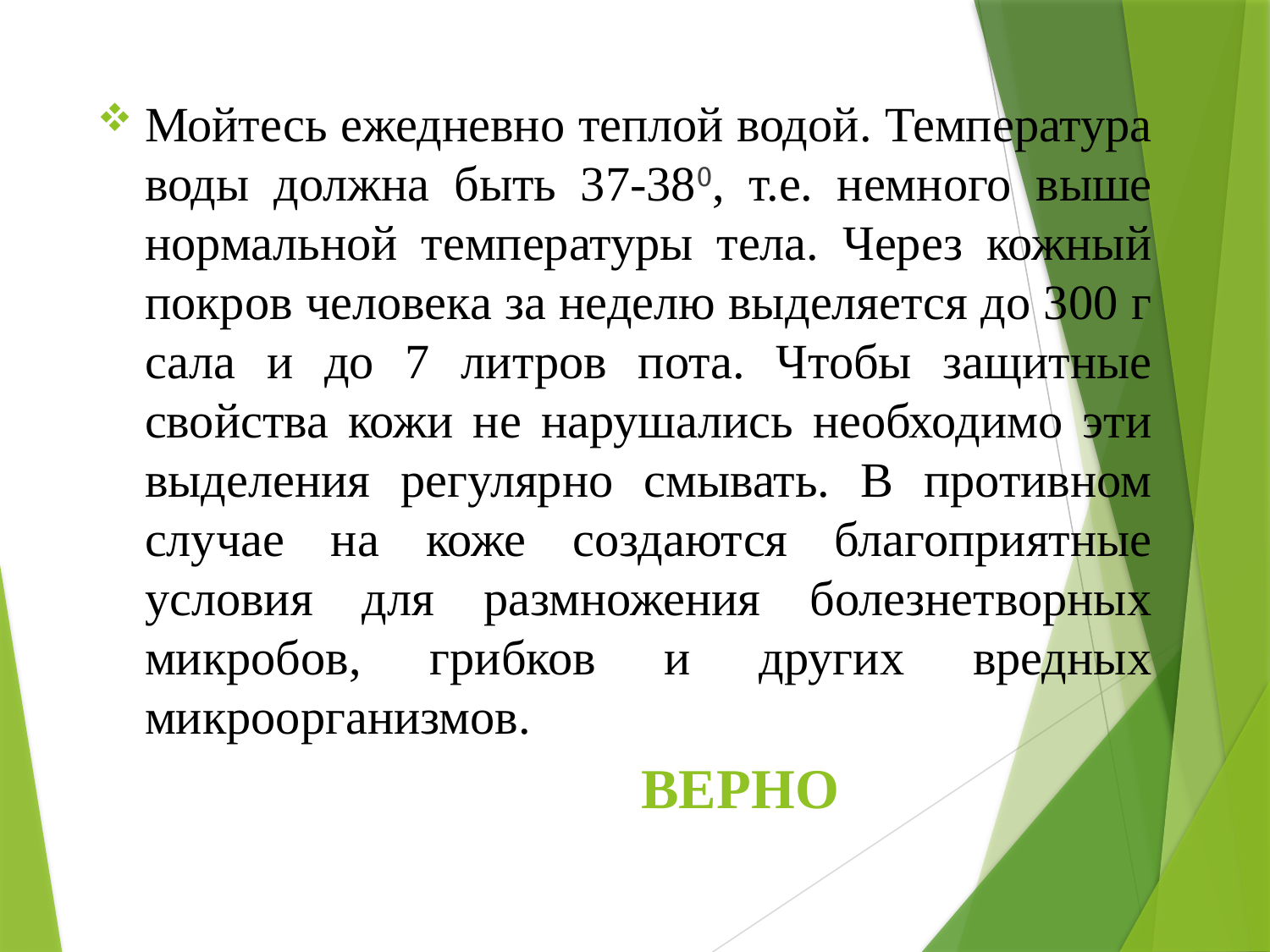

Мойтесь ежедневно теплой водой. Температура воды должна быть 37-380, т.е. немного выше нормальной температуры тела. Через кожный покров человека за неделю выделяется до 300 г сала и до 7 литров пота. Чтобы защитные свойства кожи не нарушались необходимо эти выделения регулярно смывать. В противном случае на коже создаются благоприятные условия для размножения болезнетворных микробов, грибков и других вредных микроорганизмов.

 ВЕРНО